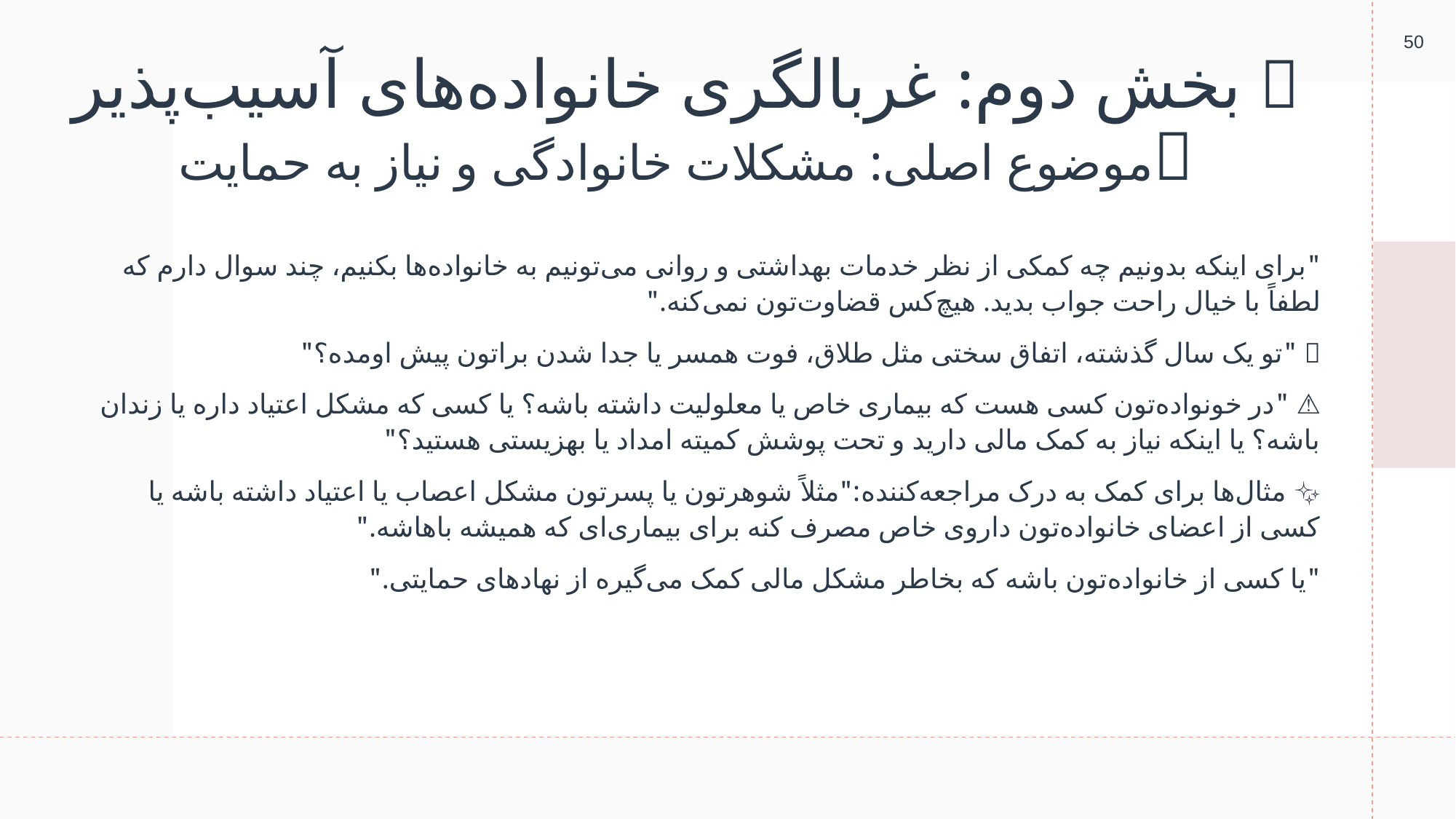

50
# 🟡 بخش دوم: غربالگری خانواده‌های آسیب‌پذیر 💬موضوع اصلی: مشکلات خانوادگی و نیاز به حمایت
"برای اینکه بدونیم چه کمکی از نظر خدمات بهداشتی و روانی می‌تونیم به خانواده‌ها بکنیم، چند سوال دارم که لطفاً با خیال راحت جواب بدید. هیچ‌کس قضاوت‌تون نمی‌کنه."
🔸 "تو یک سال گذشته، اتفاق سختی مثل طلاق، فوت همسر یا جدا شدن براتون پیش اومده؟"
⚠️ "در خونواده‌تون کسی هست که بیماری خاص یا معلولیت داشته باشه؟ یا کسی که مشکل اعتیاد داره یا زندان باشه؟ یا اینکه نیاز به کمک مالی دارید و تحت پوشش کمیته امداد یا بهزیستی هستید؟"
✨ مثال‌ها برای کمک به درک مراجعه‌کننده:"مثلاً شوهرتون یا پسرتون مشکل اعصاب یا اعتیاد داشته باشه یا کسی از اعضای خانواده‌تون داروی خاص مصرف کنه برای بیماری‌ای که همیشه باهاشه."
"یا کسی از خانواده‌تون باشه که بخاطر مشکل مالی کمک می‌گیره از نهادهای حمایتی."